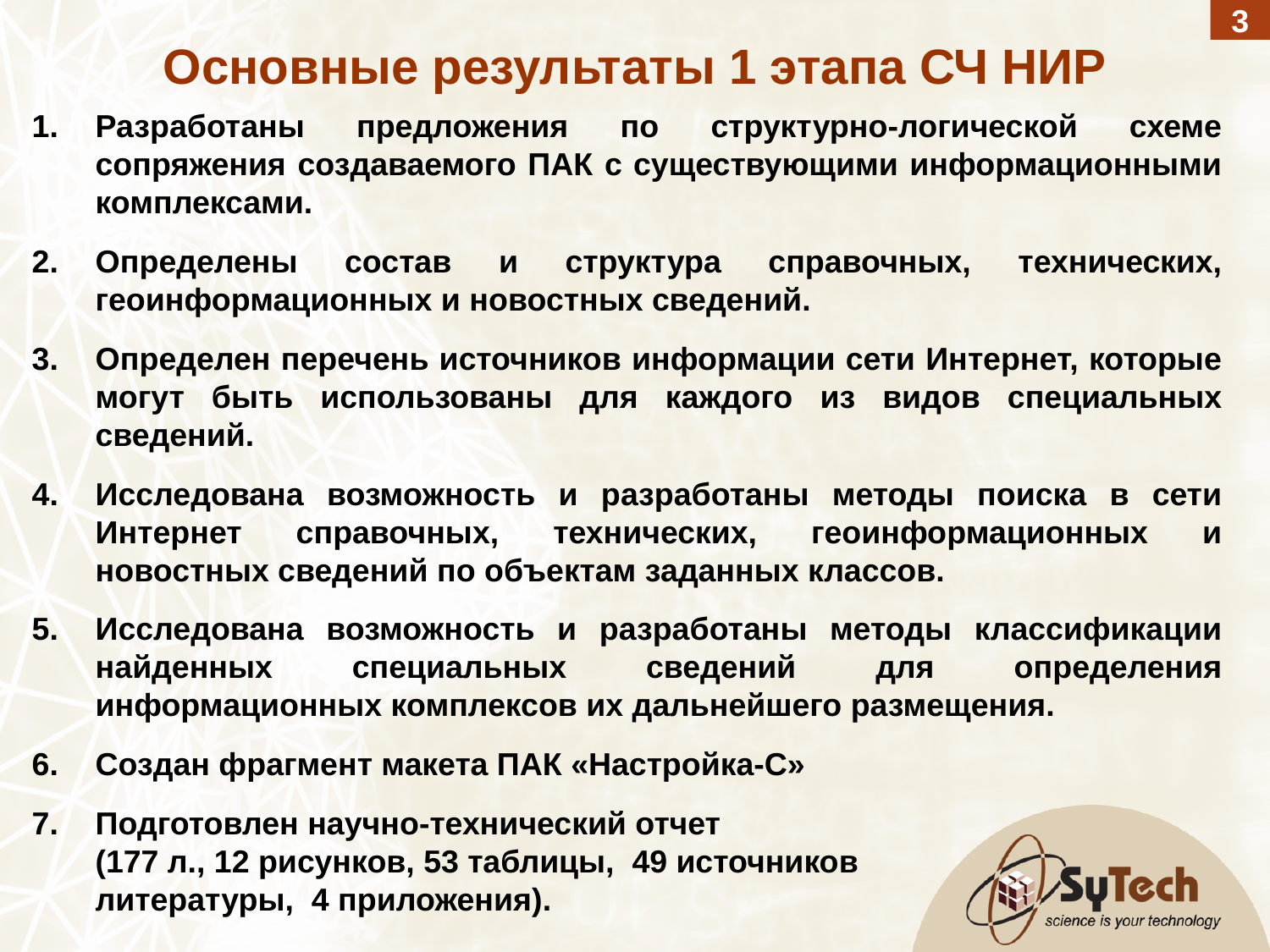

3
Основные результаты 1 этапа СЧ НИР

Разработаны предложения по структурно-логической схеме сопряжения создаваемого ПАК с существующими информационными комплексами.
Определены состав и структура справочных, технических, геоинформационных и новостных сведений.
Определен перечень источников информации сети Интернет, которые могут быть использованы для каждого из видов специальных сведений.
Исследована возможность и разработаны методы поиска в сети Интернет справочных, технических, геоинформационных и новостных сведений по объектам заданных классов.
Исследована возможность и разработаны методы классификации найденных специальных сведений для определения информационных комплексов их дальнейшего размещения.
Создан фрагмент макета ПАК «Настройка-С»
Подготовлен научно-технический отчет
(177 л., 12 рисунков, 53 таблицы,  49 источников
литературы,  4 приложения).